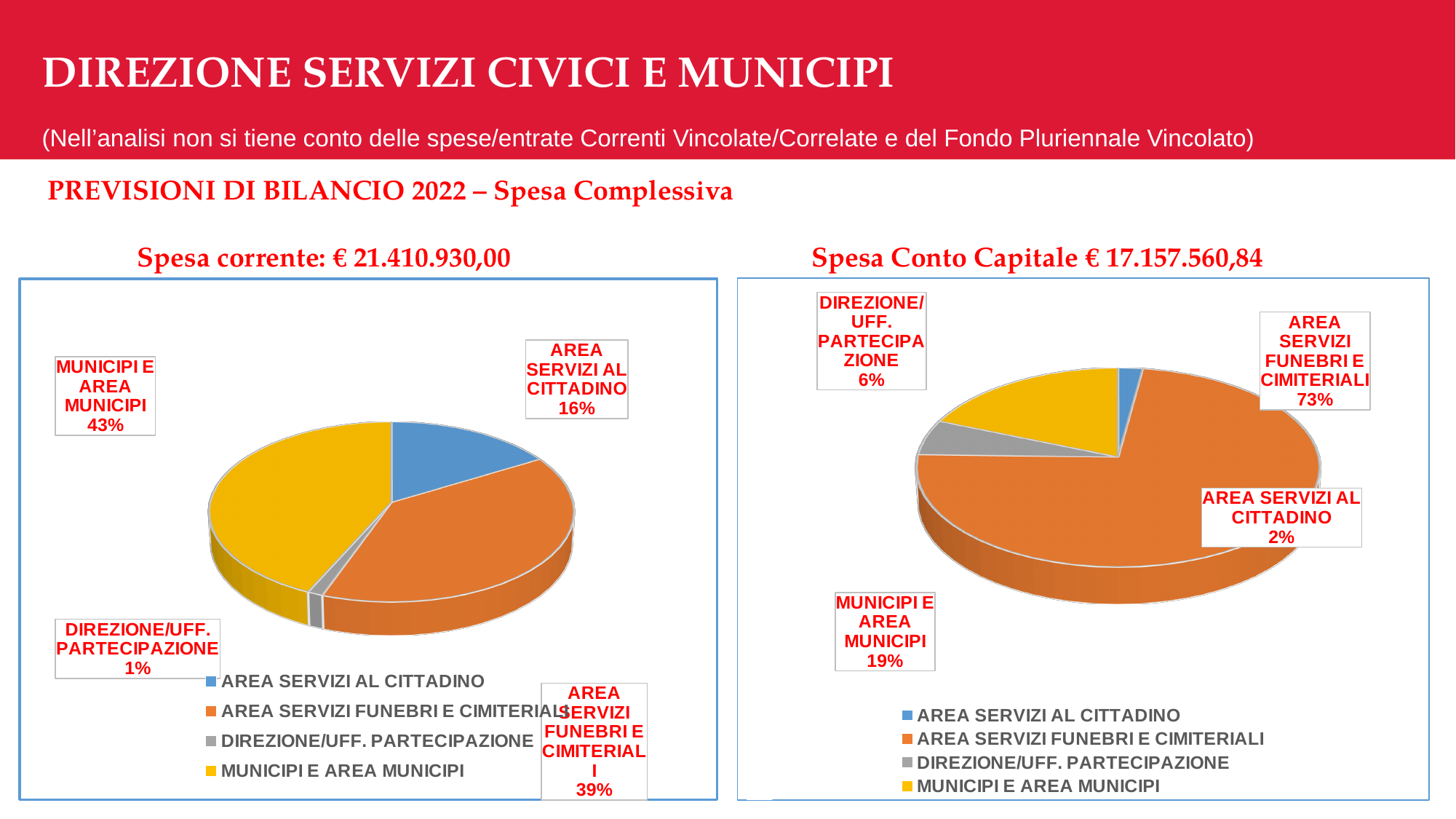

# DIREZIONE SERVIZI CIVICI E MUNICIPI

(Nell’analisi non si tiene conto delle spese/entrate Correnti Vincolate/Correlate e del Fondo Pluriennale Vincolato)
PREVISIONI DI BILANCIO 2022 – Spesa Complessiva
                 Spesa corrente: € 21.410.930,00			Spesa Conto Capitale € 17.157.560,84

### Chart

| Category |
|---|

[unsupported chart]

[unsupported chart]

2